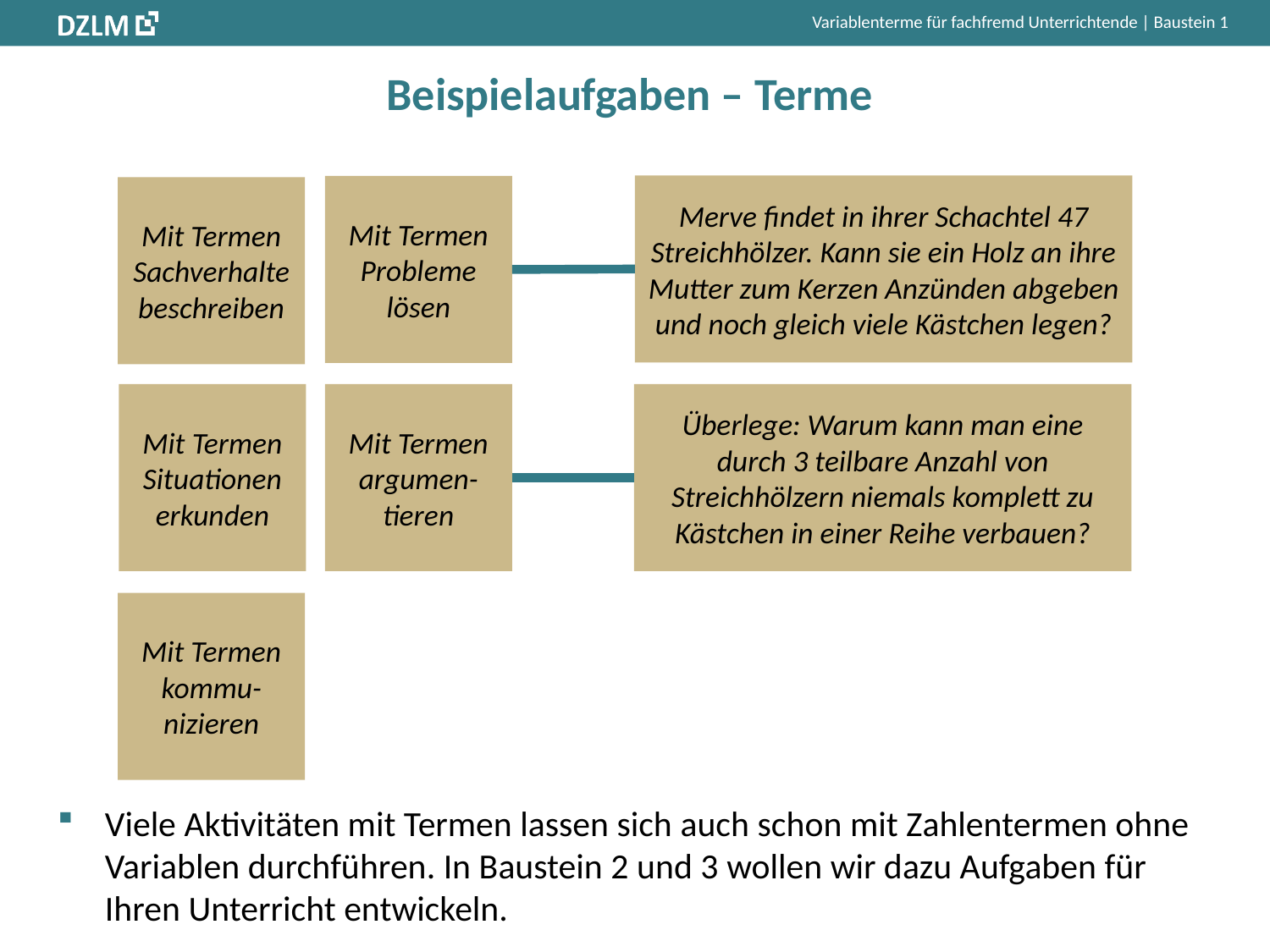

# Beispielaufgaben – Terme
Merve findet in ihrer Schachtel 47 Streichhölzer. Kann sie ein Holz an ihre Mutter zum Kerzen Anzünden abgeben und noch gleich viele Kästchen legen?
Mit Termen Probleme lösen
Mit Termen Sachverhalte beschreiben
Mit Termen argumen-tieren
Überlege: Warum kann man eine durch 3 teilbare Anzahl von Streichhölzern niemals komplett zu Kästchen in einer Reihe verbauen?
Mit Termen Situationen erkunden
Mit Termen kommu-nizieren
Viele Aktivitäten mit Termen lassen sich auch schon mit Zahlentermen ohne Variablen durchführen. In Baustein 2 und 3 wollen wir dazu Aufgaben für Ihren Unterricht entwickeln.